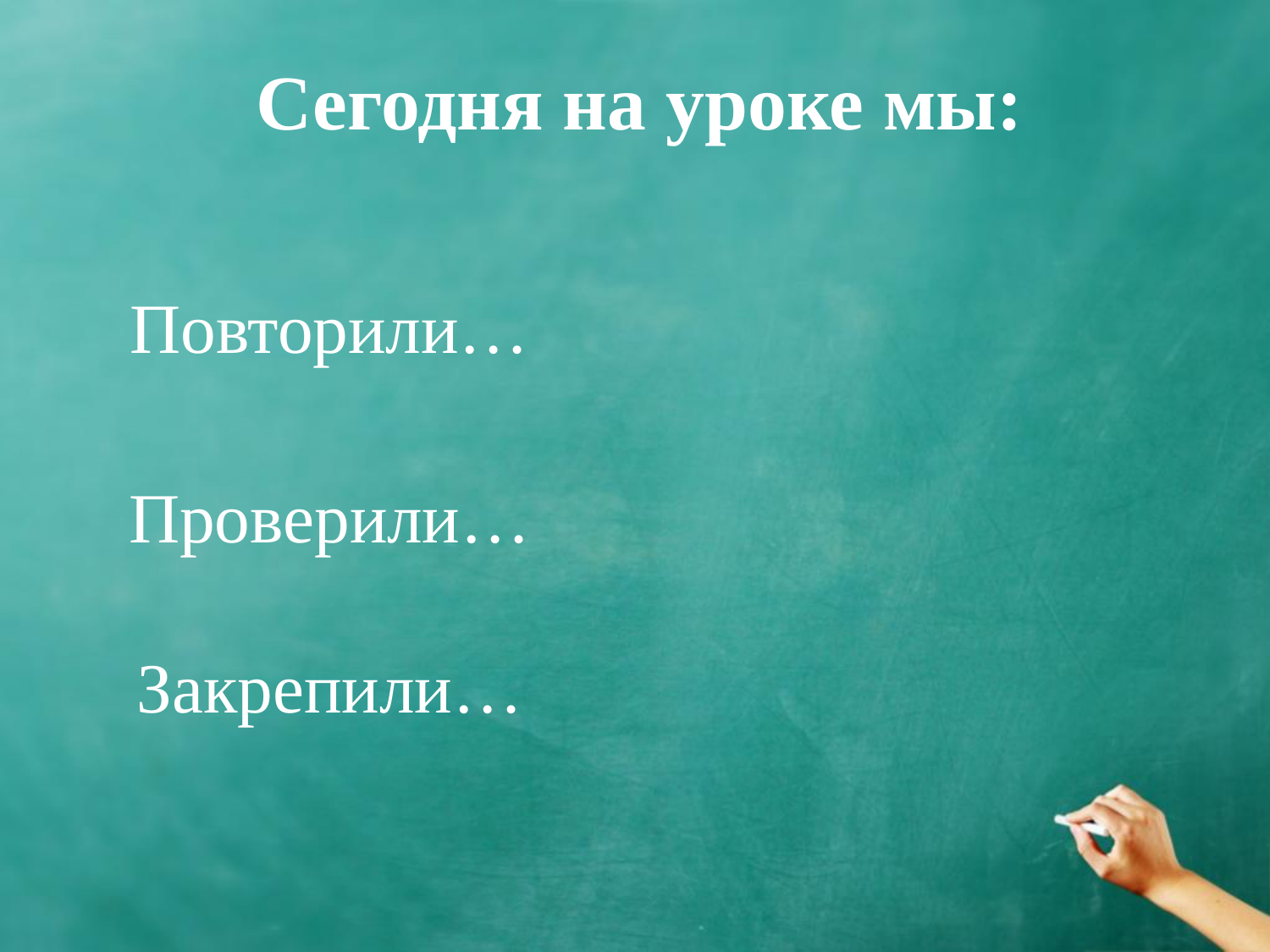

Сегодня на уроке мы:

Повторили…
Проверили…
Закрепили…